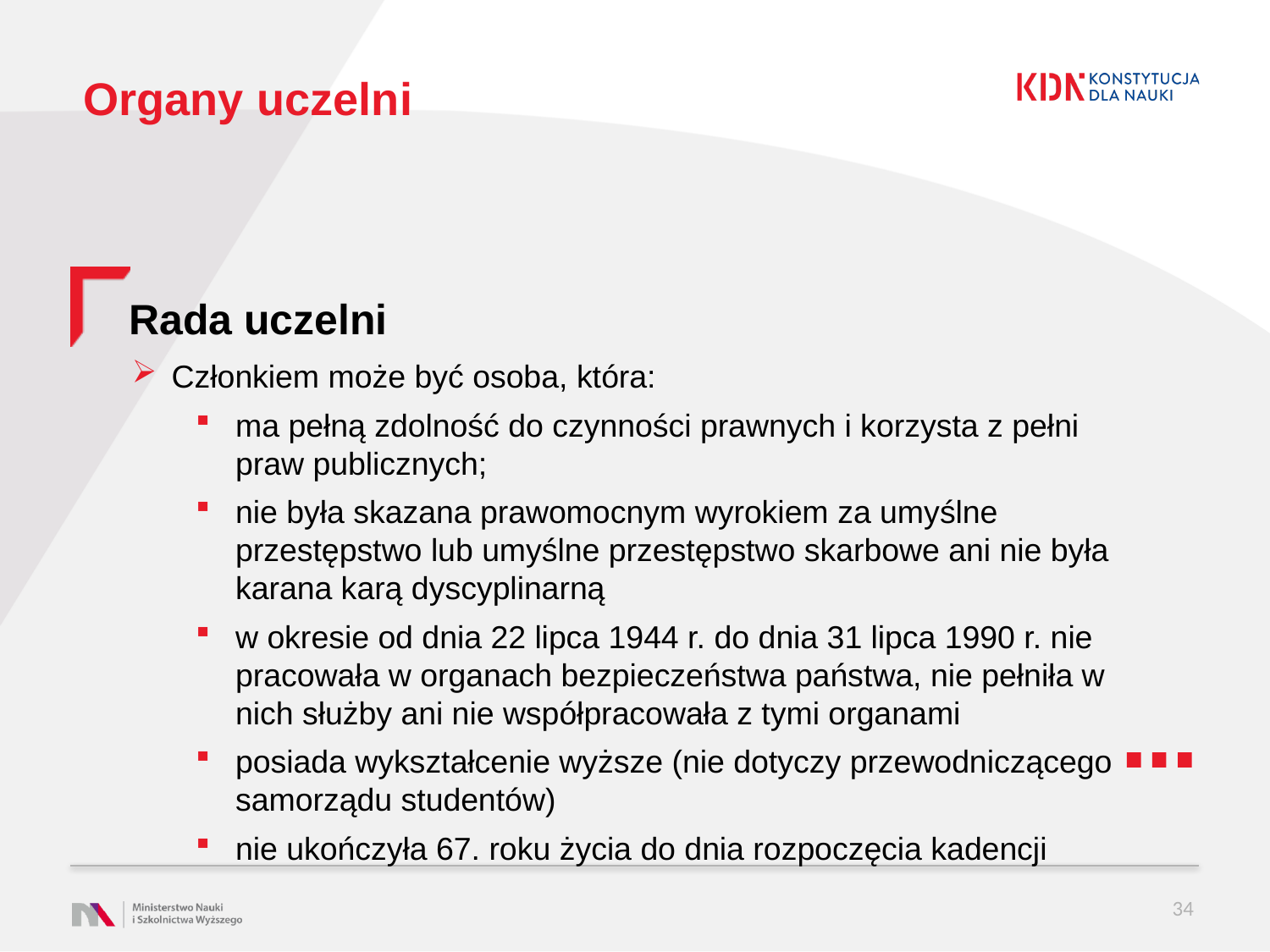

# Organy uczelni
Rada uczelni
Członkiem może być osoba, która:
ma pełną zdolność do czynności prawnych i korzysta z pełni praw publicznych;
nie była skazana prawomocnym wyrokiem za umyślne przestępstwo lub umyślne przestępstwo skarbowe ani nie była karana karą dyscyplinarną
w okresie od dnia 22 lipca 1944 r. do dnia 31 lipca 1990 r. nie pracowała w organach bezpieczeństwa państwa, nie pełniła w nich służby ani nie współpracowała z tymi organami
posiada wykształcenie wyższe (nie dotyczy przewodniczącego samorządu studentów)
nie ukończyła 67. roku życia do dnia rozpoczęcia kadencji

34